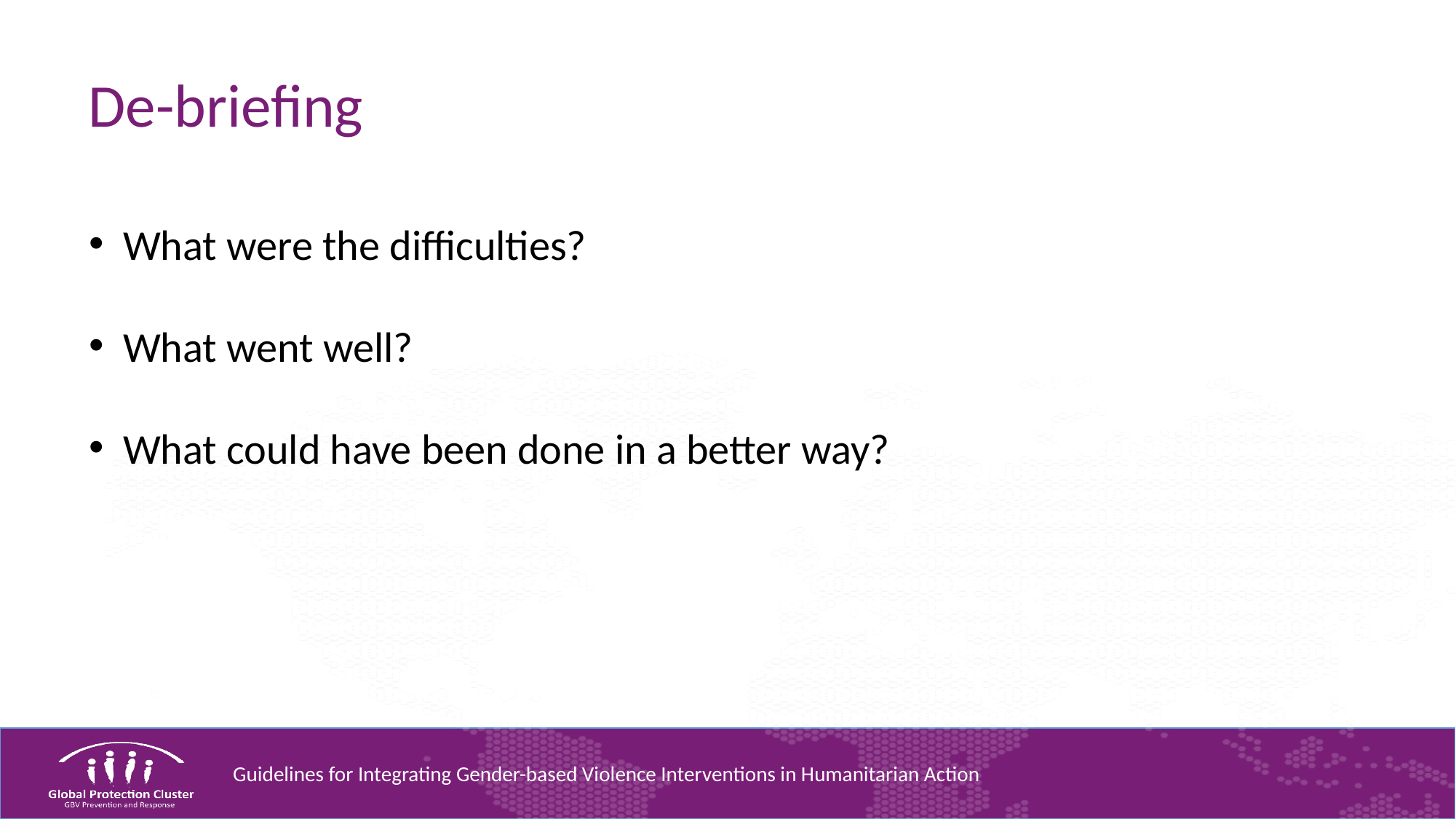

# De-briefing
What were the difficulties?

What went well?

What could have been done in a better way?